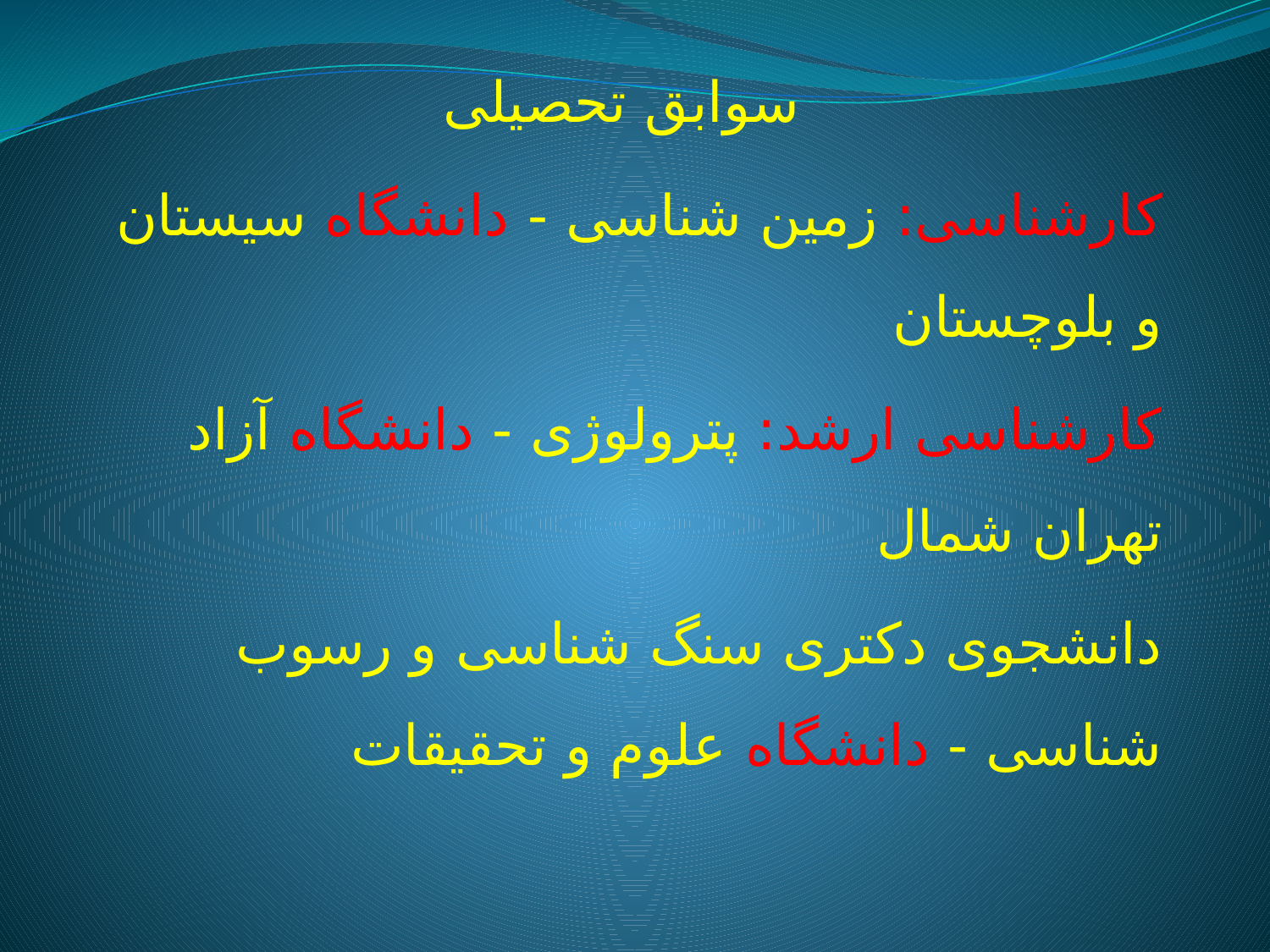

سوابق تحصیلی
کارشناسی: زمین شناسی - دانشگاه سیستان و بلوچستان
کارشناسی ارشد: پترولوژی - دانشگاه آزاد تهران شمال
دانشجوی دکتری سنگ شناسی و رسوب شناسی - دانشگاه علوم و تحقیقات